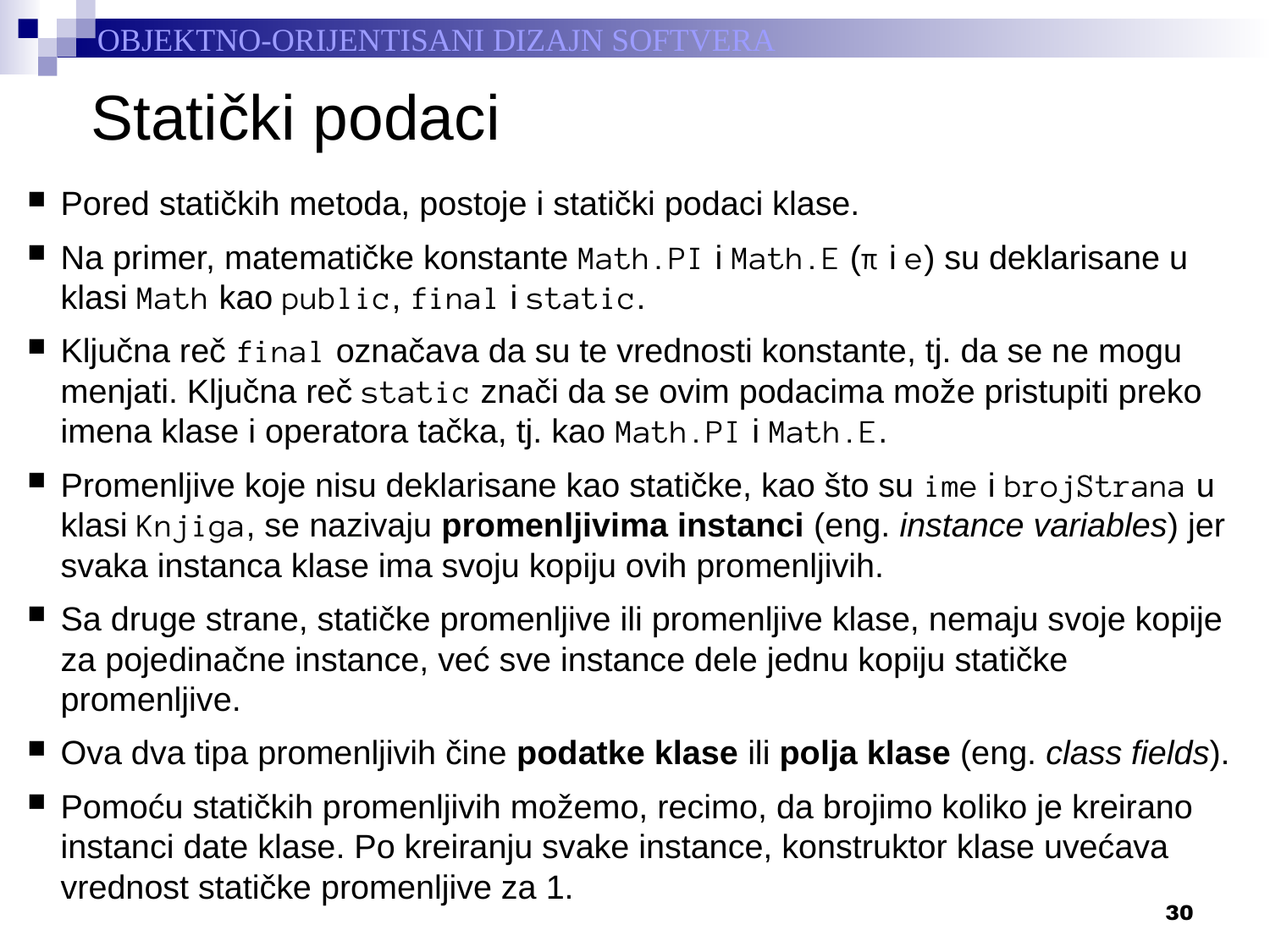

# Statički podaci
Pored statičkih metoda, postoje i statički podaci klase.
Na primer, matematičke konstante Math.PI i Math.E (π i e) su deklarisane u klasi Math kao public, final i static.
Ključna reč final označava da su te vrednosti konstante, tj. da se ne mogu menjati. Ključna reč static znači da se ovim podacima može pristupiti preko imena klase i operatora tačka, tj. kao Math.PI i Math.E.
Promenljive koje nisu deklarisane kao statičke, kao što su ime i brojStrana u klasi Knjiga, se nazivaju promenljivima instanci (eng. instance variables) jer svaka instanca klase ima svoju kopiju ovih promenljivih.
Sa druge strane, statičke promenljive ili promenljive klase, nemaju svoje kopije za pojedinačne instance, već sve instance dele jednu kopiju statičke promenljive.
Ova dva tipa promenljivih čine podatke klase ili polja klase (eng. class fields).
Pomoću statičkih promenljivih možemo, recimo, da brojimo koliko je kreirano instanci date klase. Po kreiranju svake instance, konstruktor klase uvećava vrednost statičke promenljive za 1.
30